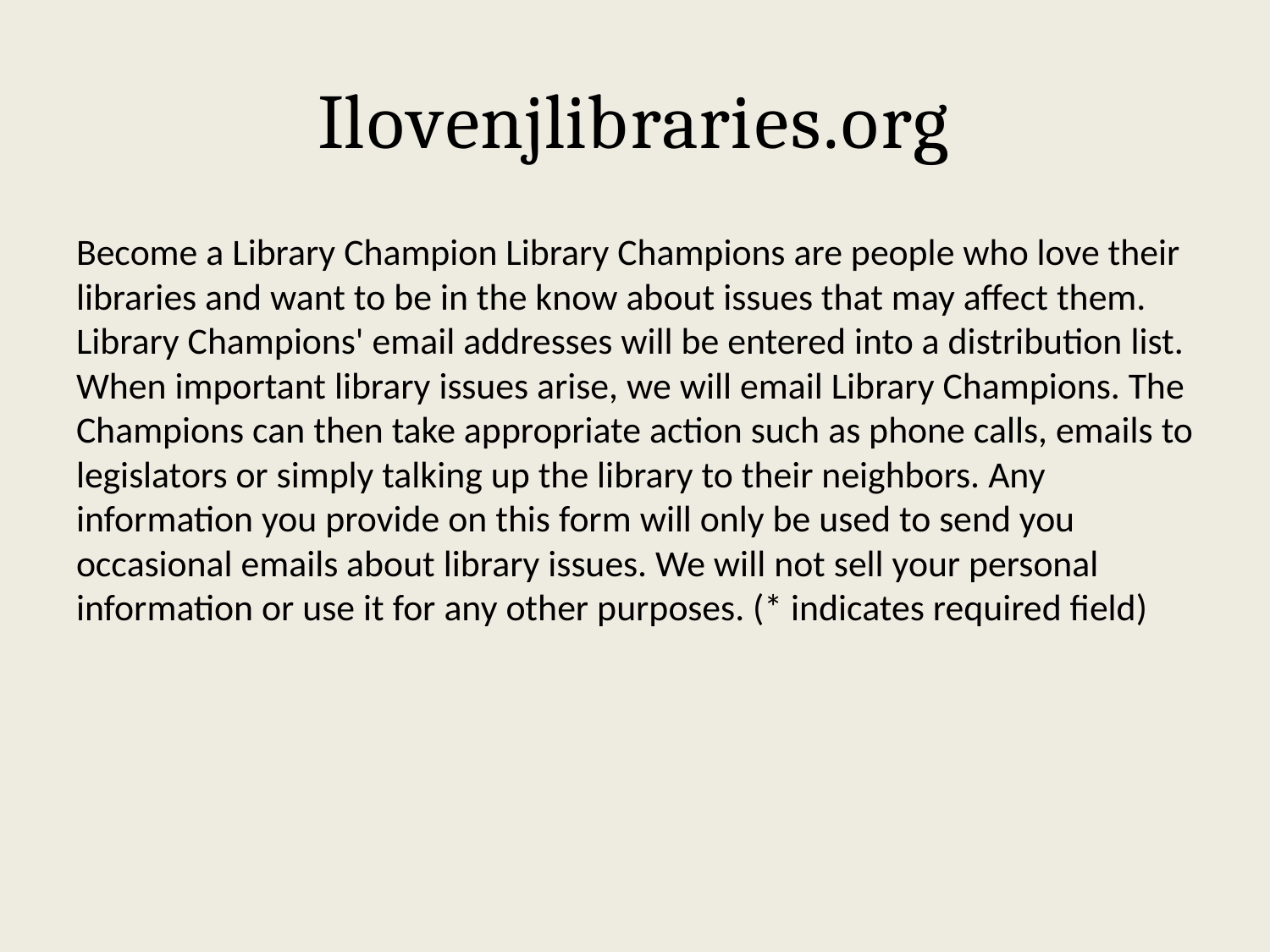

# Ilovenjlibraries.org
Become a Library Champion Library Champions are people who love their libraries and want to be in the know about issues that may affect them. Library Champions' email addresses will be entered into a distribution list. When important library issues arise, we will email Library Champions. The Champions can then take appropriate action such as phone calls, emails to legislators or simply talking up the library to their neighbors. Any information you provide on this form will only be used to send you occasional emails about library issues. We will not sell your personal information or use it for any other purposes. (* indicates required field)